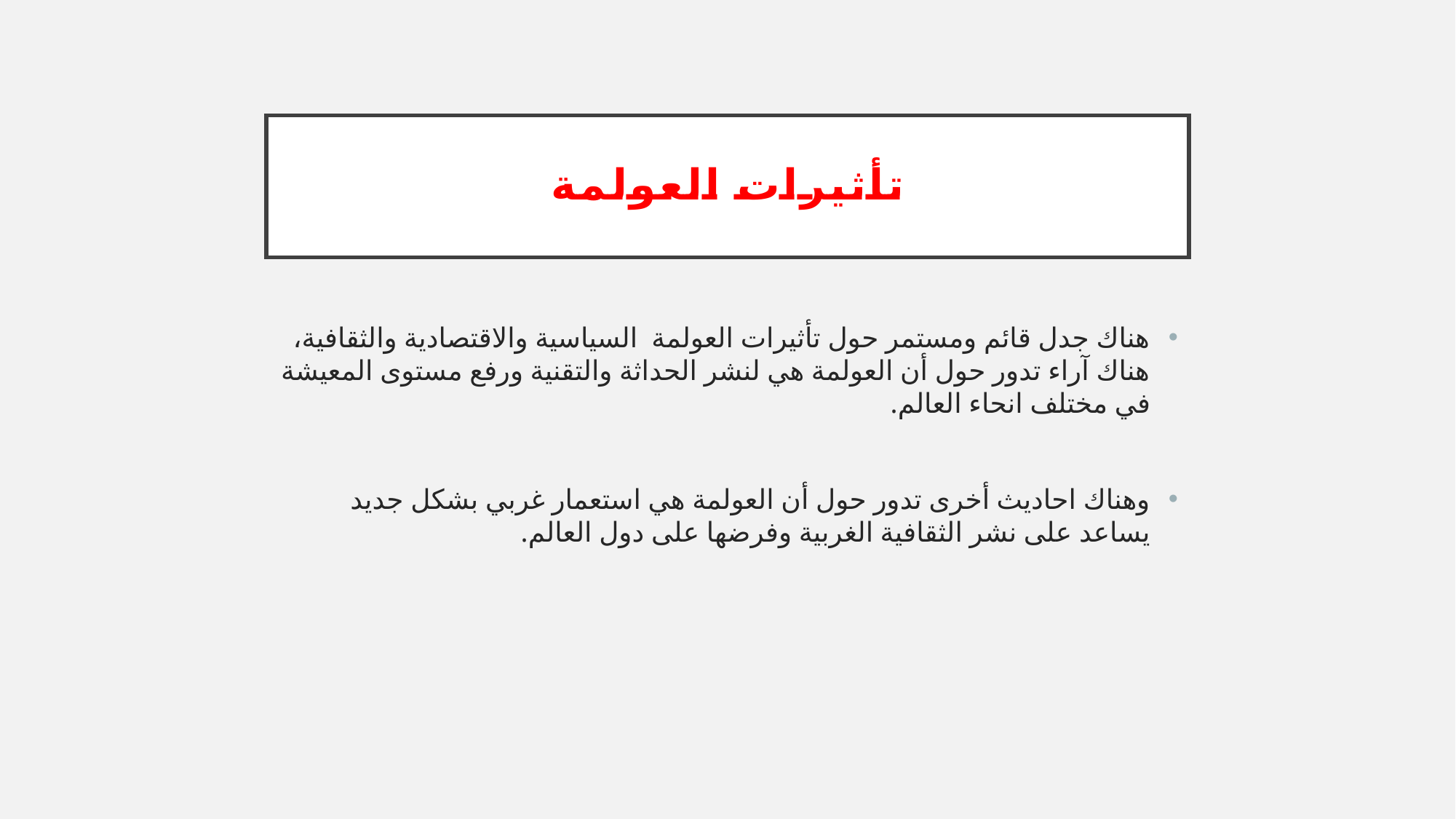

# تأثيرات العولمة
هناك جدل قائم ومستمر حول تأثيرات العولمة  السياسية والاقتصادية والثقافية، هناك آراء تدور حول أن العولمة هي لنشر الحداثة والتقنية ورفع مستوى المعيشة في مختلف انحاء العالم.

وهناك احاديث أخرى تدور حول أن العولمة هي استعمار غربي بشكل جديد يساعد على نشر الثقافية الغربية وفرضها على دول العالم.